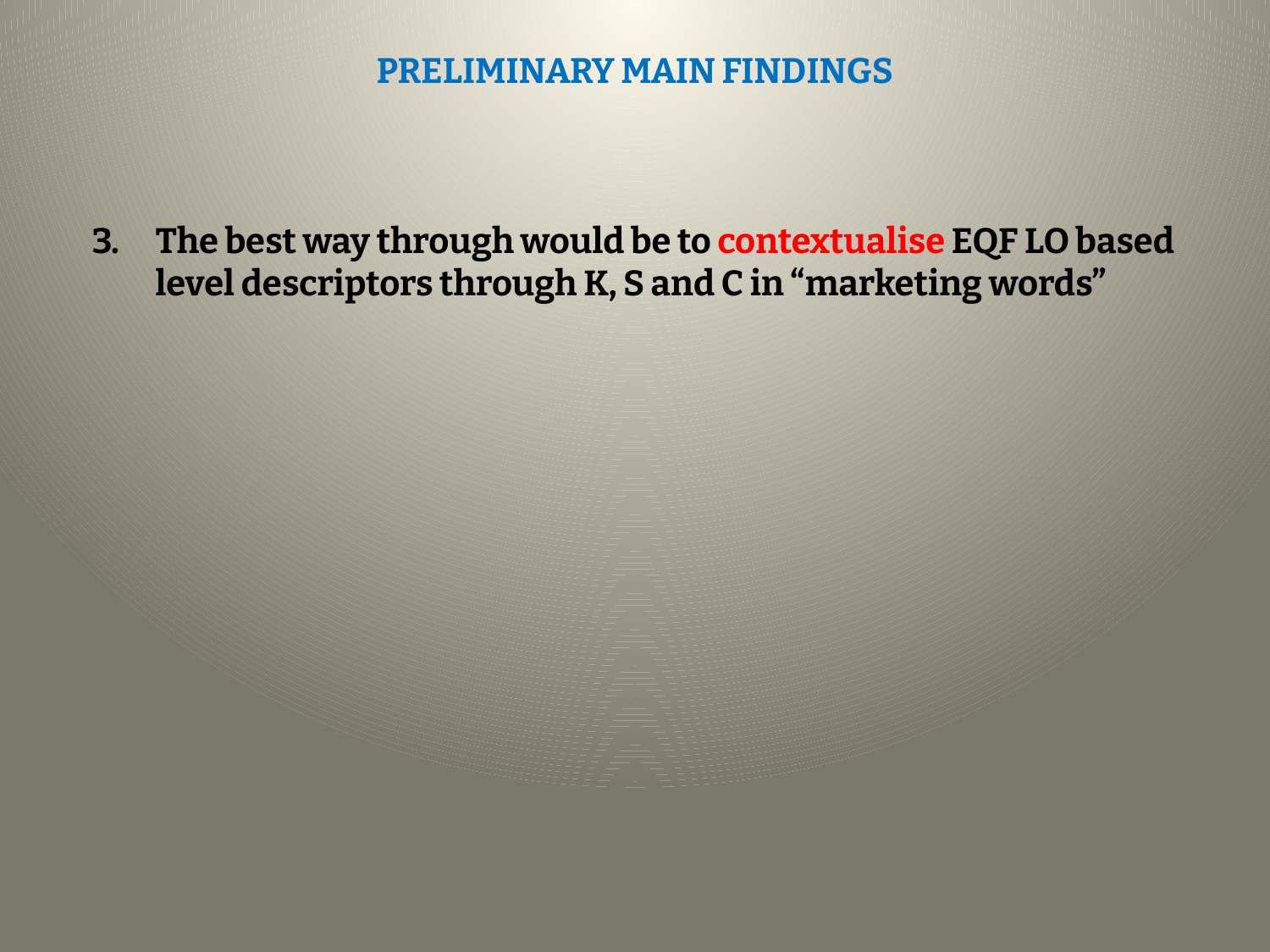

PRELIMINARY MAIN FINDINGS

The best way through would be to contextualise EQF LO based level descriptors through K, S and C in “marketing words”